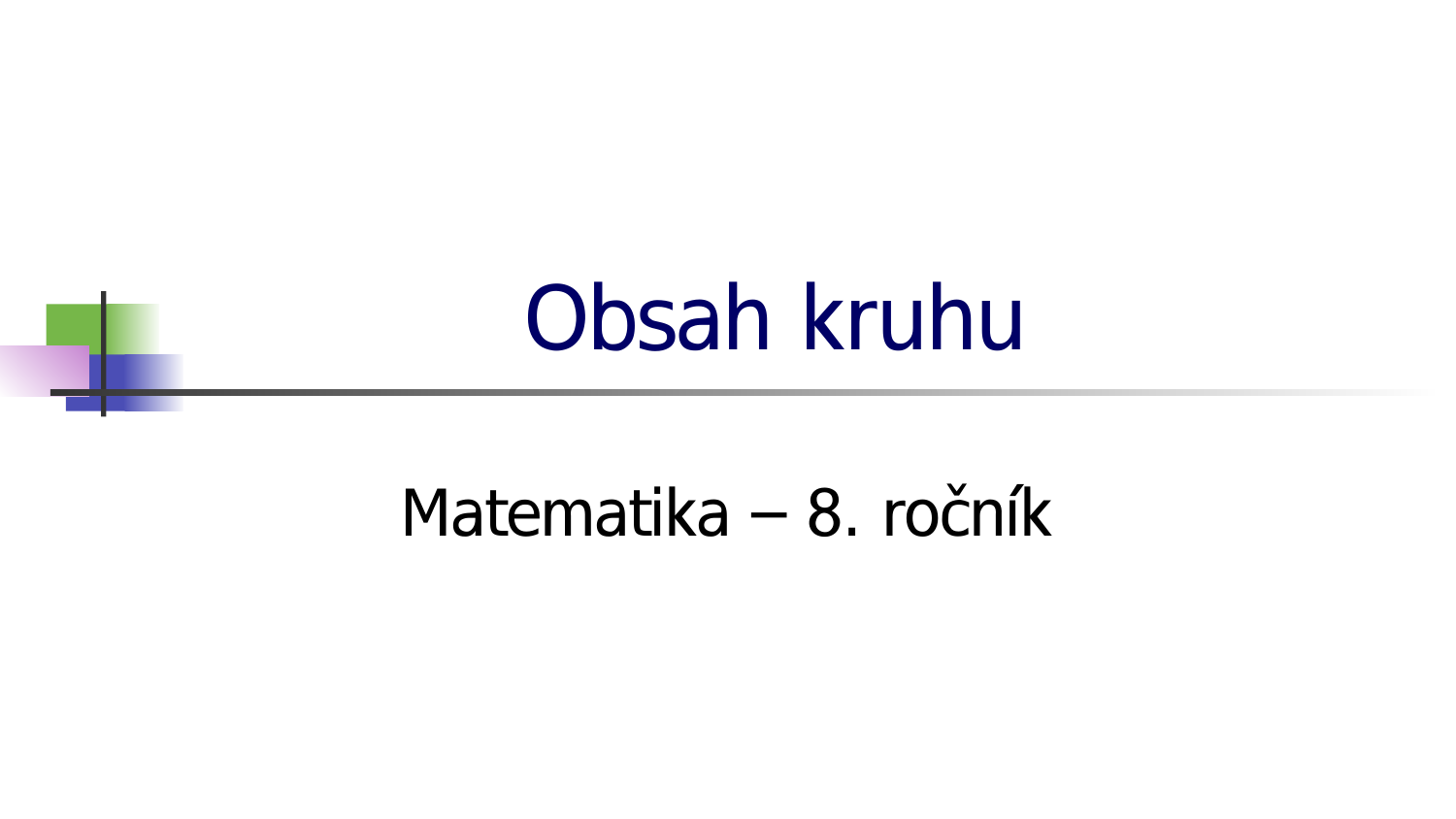

# Obsah kruhu
Matematika – 8. ročník